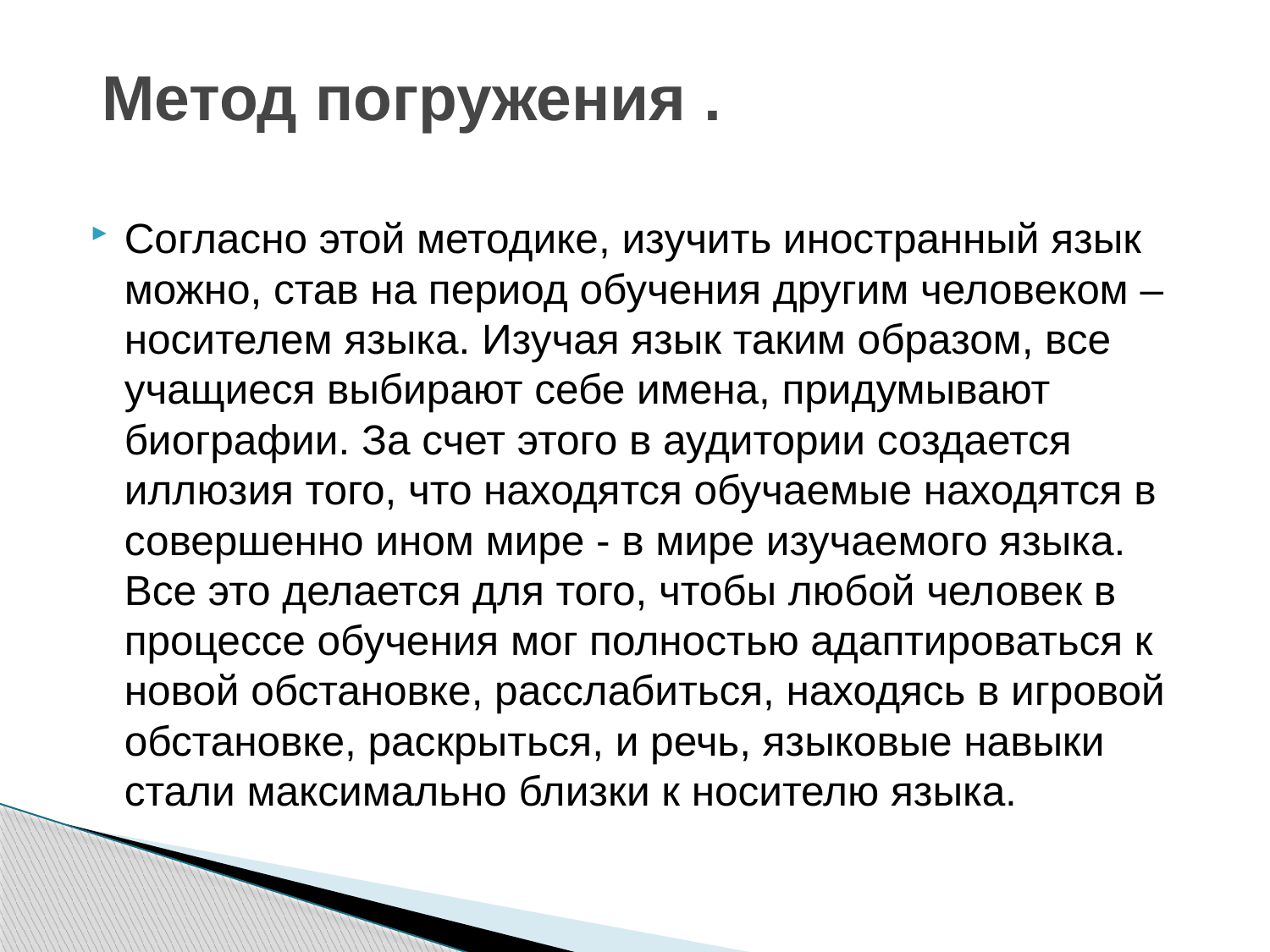

# Метод погружения .
Согласно этой методике, изучить иностранный язык можно, став на период обучения другим человеком – носителем языка. Изучая язык таким образом, все учащиеся выбирают себе имена, придумывают биографии. За счет этого в аудитории создается иллюзия того, что находятся обучаемые находятся в совершенно ином мире - в мире изучаемого языка. Все это делается для того, чтобы любой человек в процессе обучения мог полностью адаптироваться к новой обстановке, расслабиться, находясь в игровой обстановке, раскрыться, и речь, языковые навыки стали максимально близки к носителю языка.